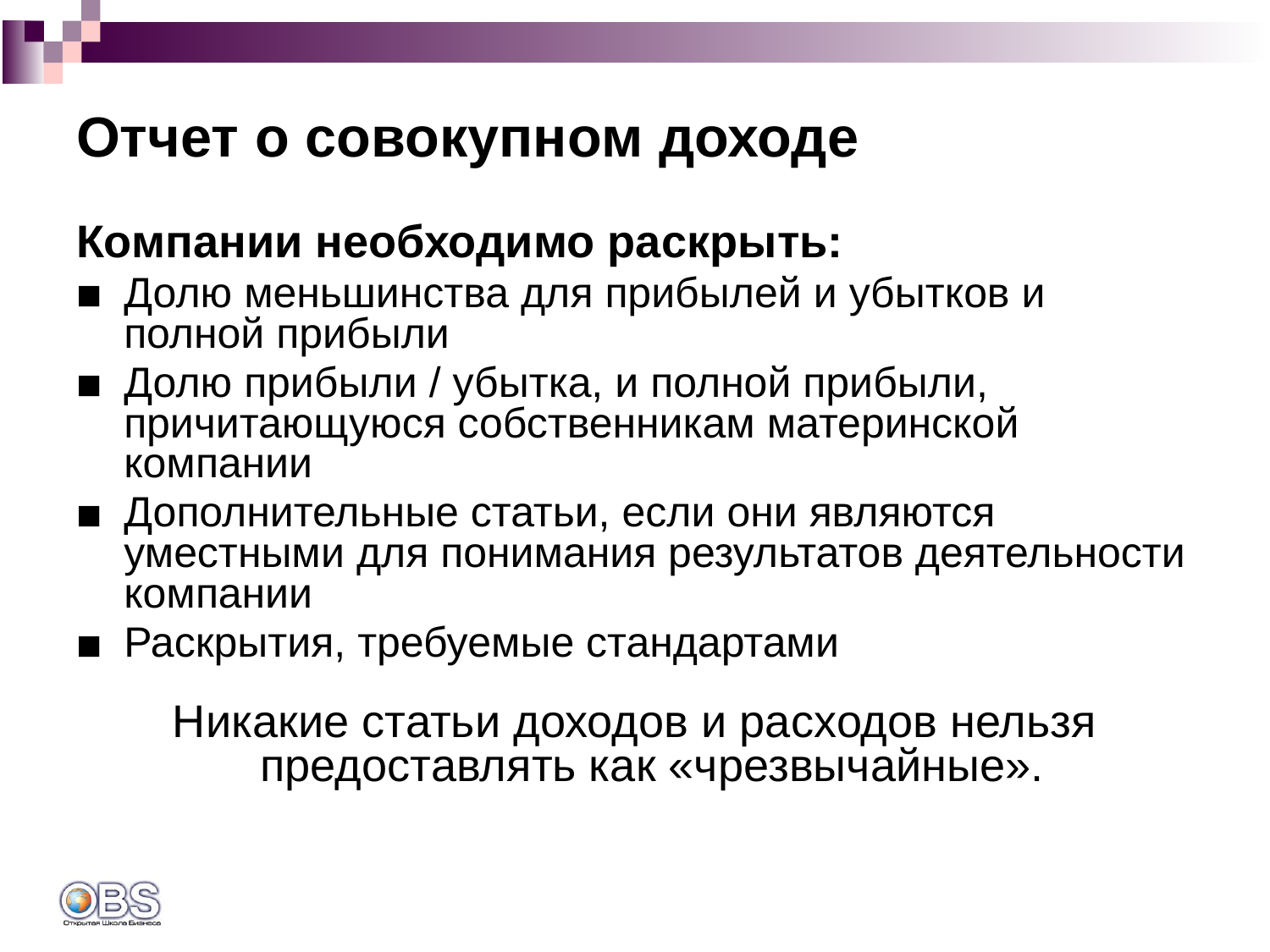

# Отчет о совокупном доходе
Компании необходимо раскрыть:
Долю меньшинства для прибылей и убытков и полной прибыли
Долю прибыли / убытка, и полной прибыли, причитающуюся собственникам материнской компании
Дополнительные статьи, если они являются уместными для понимания результатов деятельности компании
Раскрытия, требуемые стандартами
Никакие статьи доходов и расходов нельзя предоставлять как «чрезвычайные».